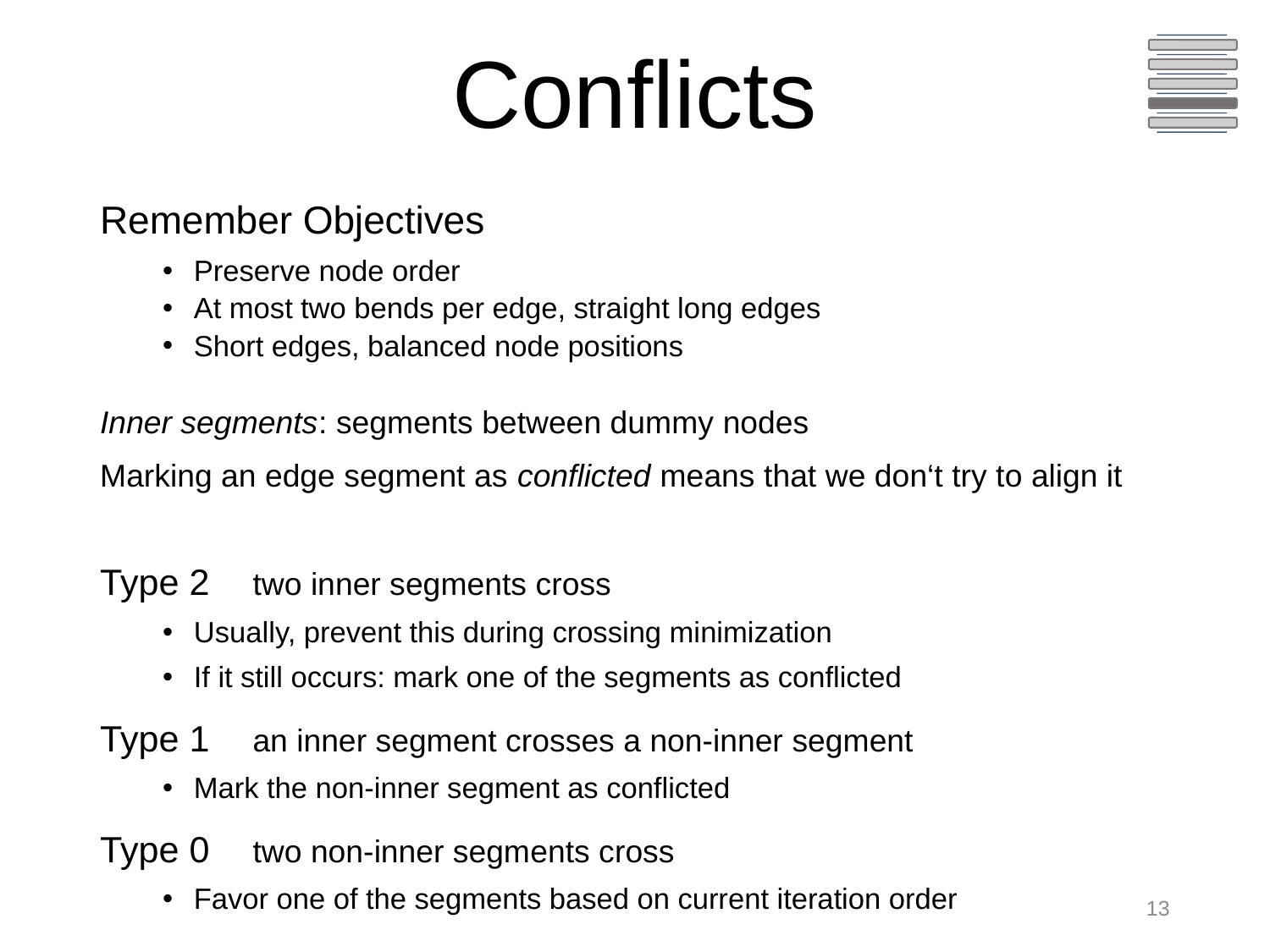

# Conflicts
Remember Objectives
Preserve node order
At most two bends per edge, straight long edges
Short edges, balanced node positions
Inner segments: segments between dummy nodes
Marking an edge segment as conflicted means that we don‘t try to align it

Type 2    two inner segments cross
Usually, prevent this during crossing minimization
If it still occurs: mark one of the segments as conflicted
Type 1    an inner segment crosses a non-inner segment
Mark the non-inner segment as conflicted
Type 0    two non-inner segments cross
Favor one of the segments based on current iteration order
13